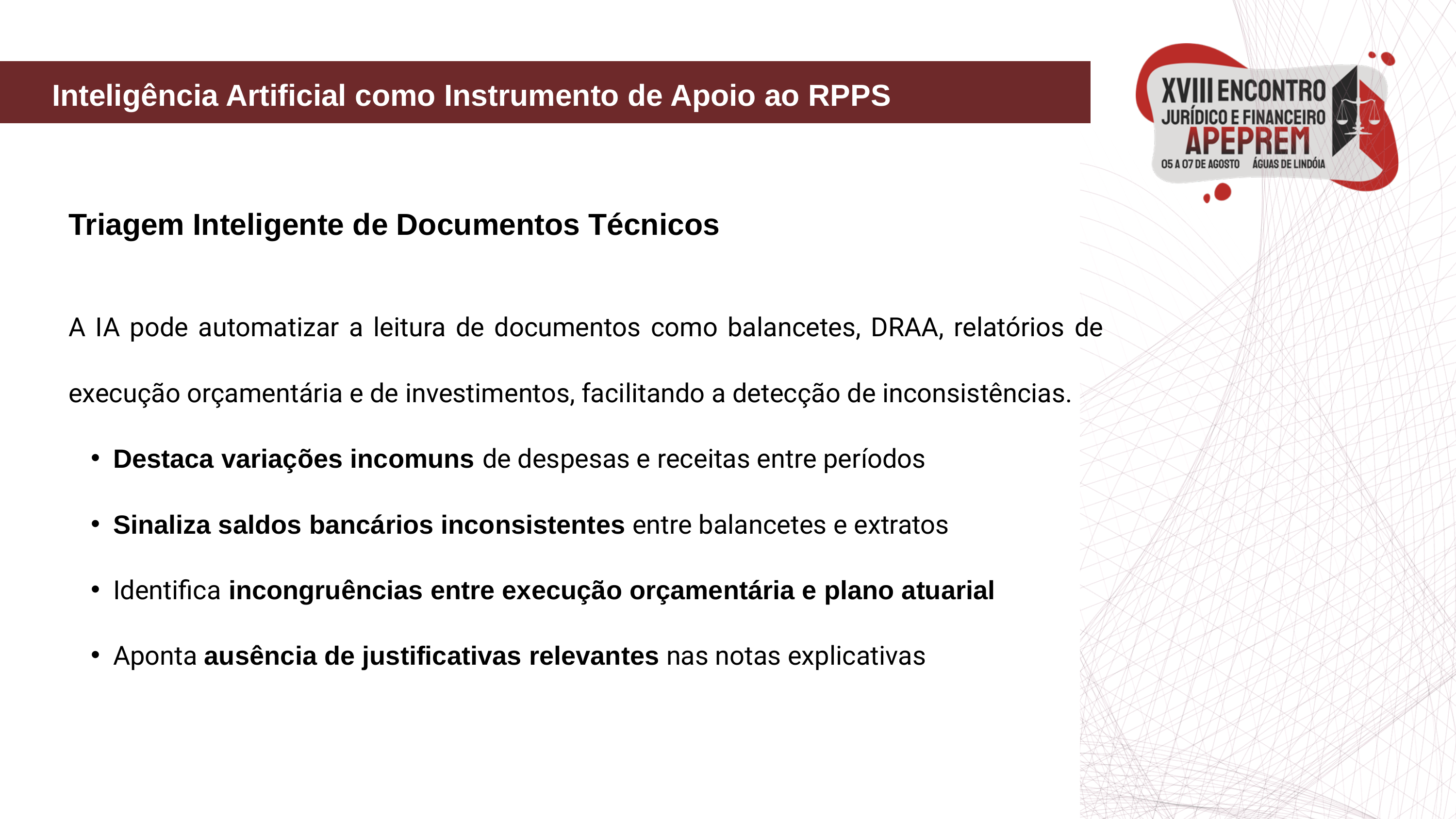

Inteligência Artificial como Instrumento de Apoio ao RPPS
Triagem Inteligente de Documentos Técnicos
A IA pode automatizar a leitura de documentos como balancetes, DRAA, relatórios de execução orçamentária e de investimentos, facilitando a detecção de inconsistências.
Destaca variações incomuns de despesas e receitas entre períodos
Sinaliza saldos bancários inconsistentes entre balancetes e extratos
Identifica incongruências entre execução orçamentária e plano atuarial
Aponta ausência de justificativas relevantes nas notas explicativas